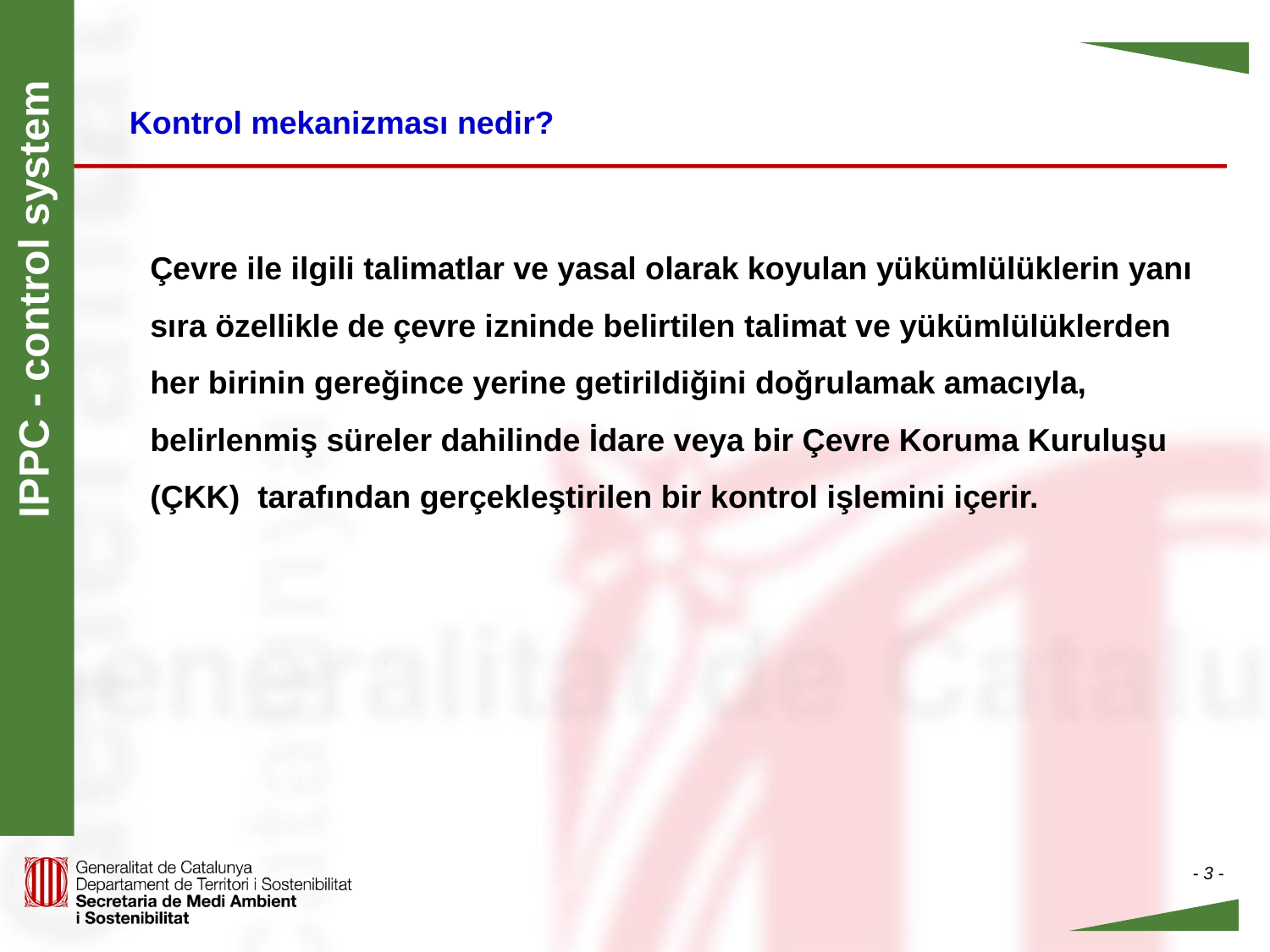

IPPC - control system

Kontrol mekanizması nedir?
Çevre ile ilgili talimatlar ve yasal olarak koyulan yükümlülüklerin yanı sıra özellikle de çevre izninde belirtilen talimat ve yükümlülüklerden her birinin gereğince yerine getirildiğini doğrulamak amacıyla, belirlenmiş süreler dahilinde İdare veya bir Çevre Koruma Kuruluşu (ÇKK)  tarafından gerçekleştirilen bir kontrol işlemini içerir.